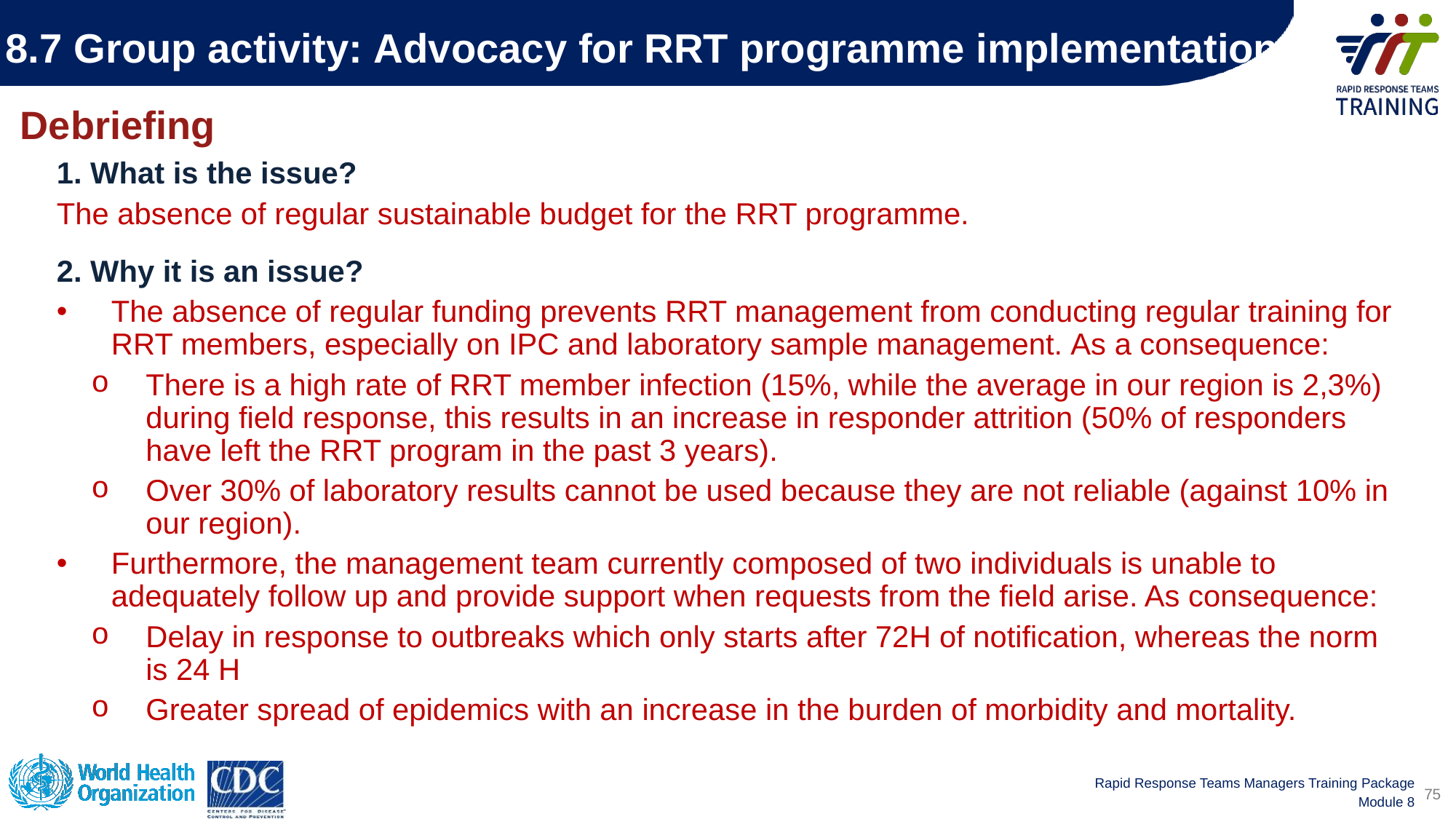

8.7 Group activity: Advocacy for RRT programme implementation  ​
# Debriefing
1. What is the issue?
The absence of regular sustainable budget for the RRT programme.

2. Why it is an issue?
The absence of regular funding prevents RRT management from conducting regular training for RRT members, especially on IPC and laboratory sample management. As a consequence:
There is a high rate of RRT member infection (15%, while the average in our region is 2,3%) during field response, this results in an increase in responder attrition (50% of responders have left the RRT program in the past 3 years).
Over 30% of laboratory results cannot be used because they are not reliable (against 10% in our region).
Furthermore, the management team currently composed of two individuals is unable to adequately follow up and provide support when requests from the field arise. As consequence:
Delay in response to outbreaks which only starts after 72H of notification, whereas the norm is 24 H
Greater spread of epidemics with an increase in the burden of morbidity and mortality.

75